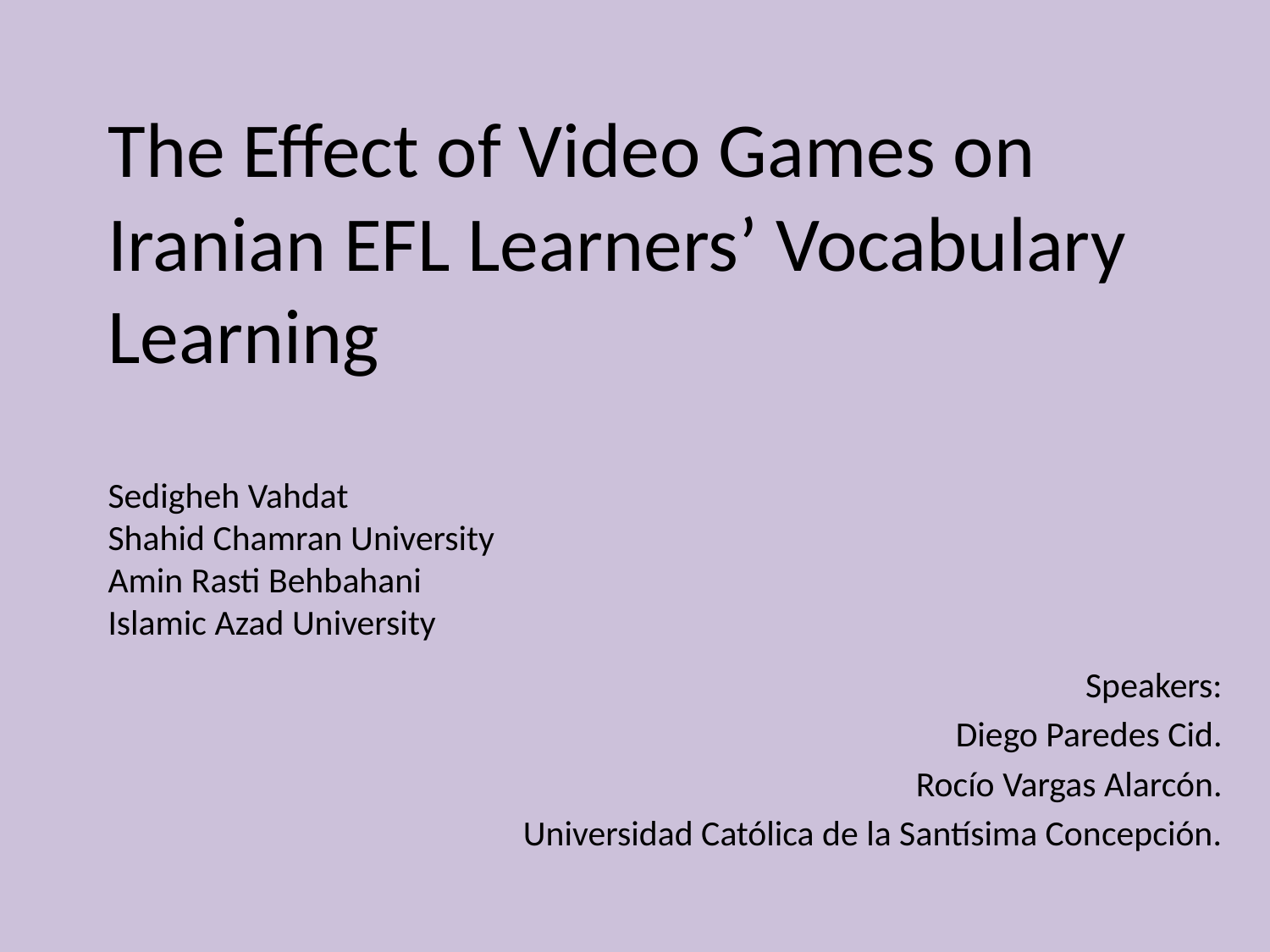

# The Effect of Video Games on Iranian EFL Learners’ Vocabulary Learning Sedigheh Vahdat Shahid Chamran University Amin Rasti Behbahani Islamic Azad University
Speakers:
Diego Paredes Cid.
Rocío Vargas Alarcón.
Universidad Católica de la Santísima Concepción.